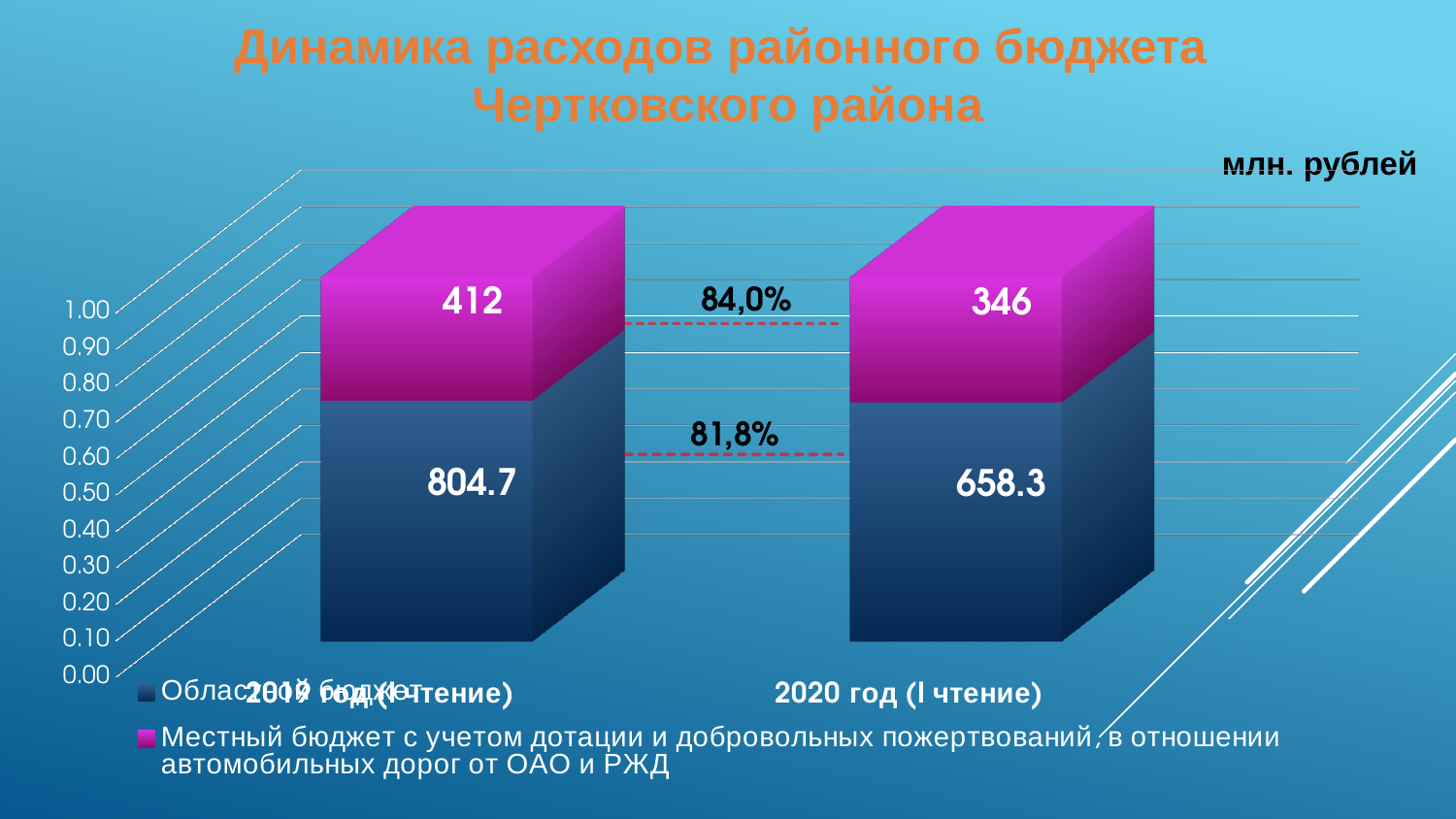

Динамика расходов районного бюджета
Чертковского района
млн. рублей

[unsupported chart]

84,0%
81,8%